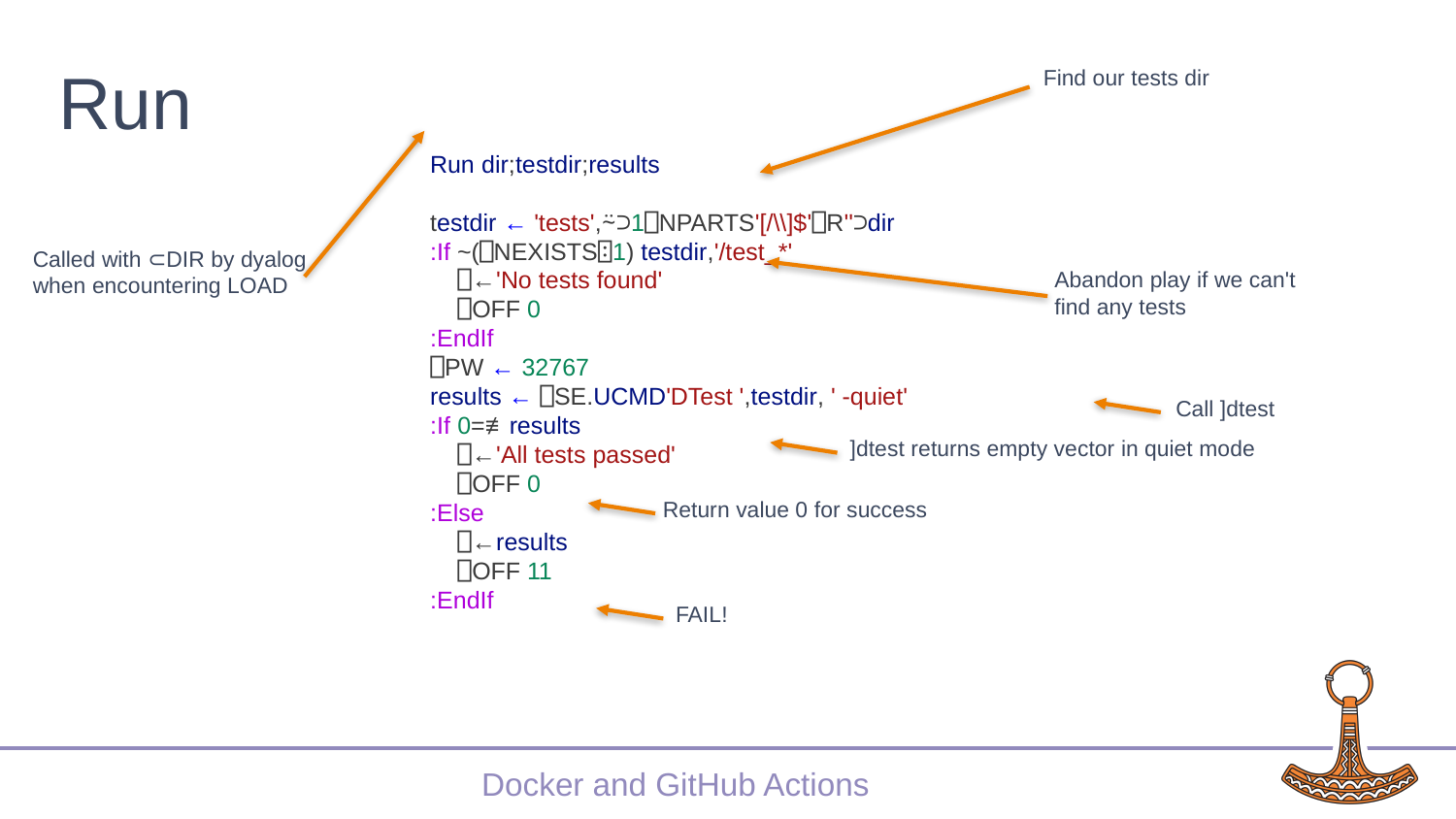

Run
Find our tests dir

Run dir;testdir;results

testdir ← 'tests',⍨⊃1⎕NPARTS'[/\\]$'⎕R''⊃dir
:If ~(⎕NEXISTS⍠1) testdir,'/test_*'
    ⎕←'No tests found'
    ⎕OFF 0
:EndIf
⎕PW ← 32767
results ← ⎕SE.UCMD'DTest ',testdir, ' -quiet'
:If 0=≢results
    ⎕←'All tests passed'
    ⎕OFF 0
:Else
    ⎕←results
    ⎕OFF 11
:EndIf
Run dir;testdir;results

testdir ← 'tests',⍨⊃1⎕NPARTS'[/\\]$'⎕R''⊃dir
:If ~(⎕NEXISTS⍠1) testdir,'/test_*'
    ⎕←'No tests found'
    ⎕OFF 0
:EndIf
⎕PW ← 32767
results ← ⎕SE.UCMD'DTest ',testdir, ' -quiet'
:If 0=≢results
    ⎕←'All tests passed'
    ⎕OFF 0
:Else
    ⎕←results
    ⎕OFF 11
:EndIf

Called with ⊂DIR by dyalog
when encountering LOAD
Abandon play if we can't
find any tests

Call ]dtest

]dtest returns empty vector in quiet mode

Return value 0 for success

FAIL!

30